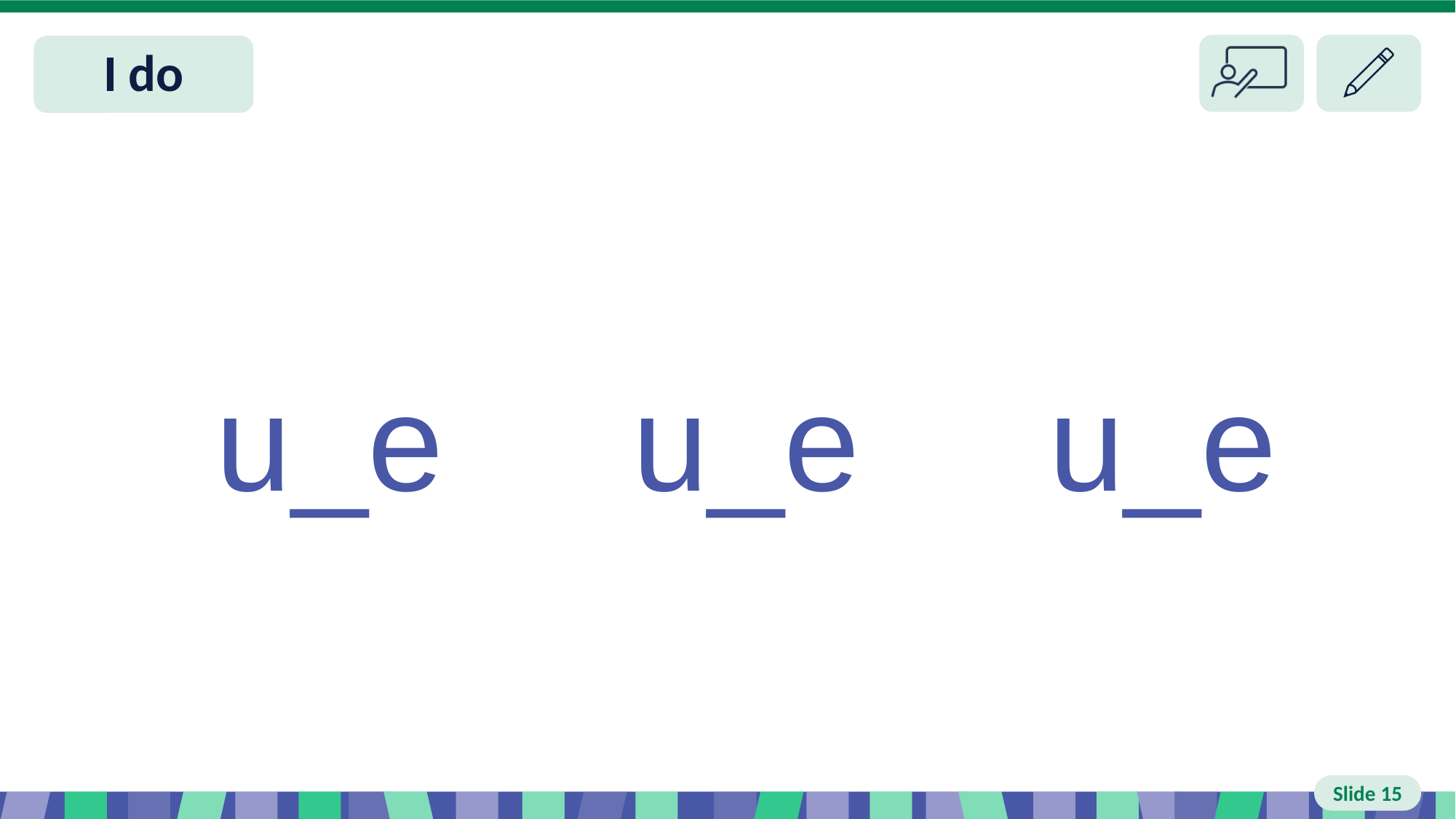

# Slide 15 I do
 u_e     u_e     u_e